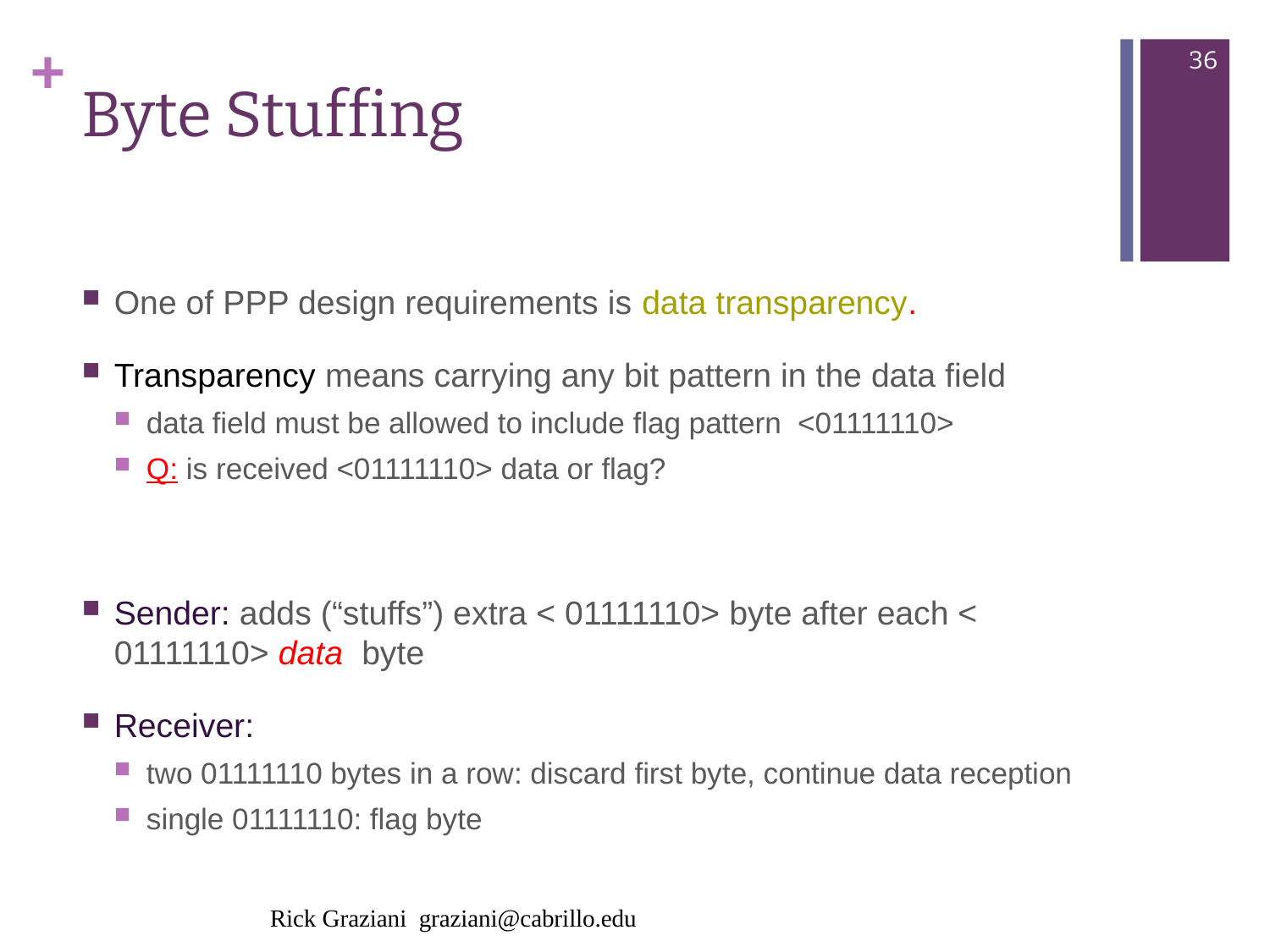

# Byte Stuffing
One of PPP design requirements is data transparency.
Transparency means carrying any bit pattern in the data field
data field must be allowed to include flag pattern  <01111110>
Q: is received <01111110> data or flag?

Sender: adds (“stuffs”) extra < 01111110> byte after each < 01111110> data  byte
Receiver:
two 01111110 bytes in a row: discard first byte, continue data reception
single 01111110: flag byte

36
Rick Graziani  graziani@cabrillo.edu